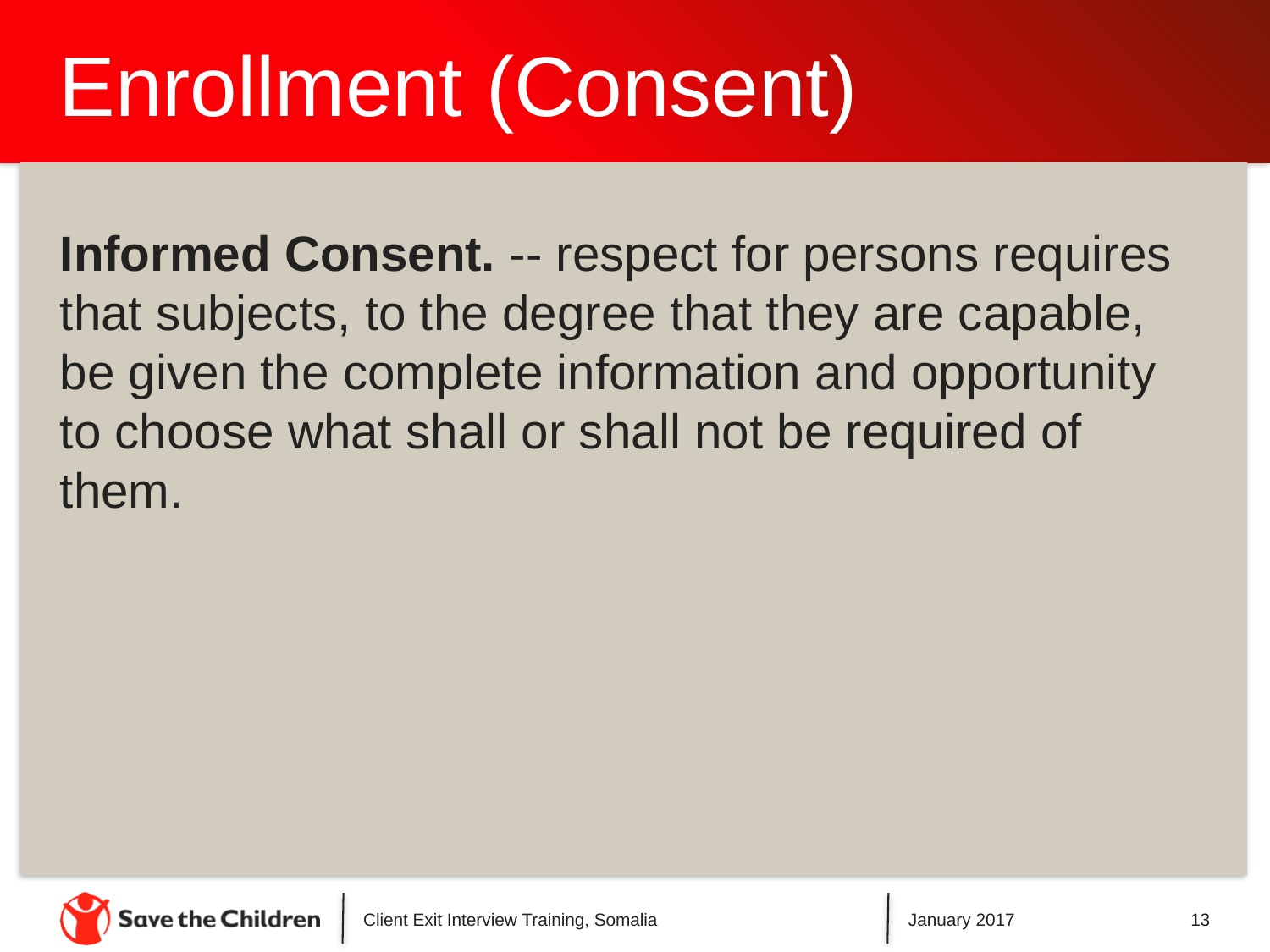

# Enrollment (Consent)
Informed Consent. -- respect for persons requires that subjects, to the degree that they are capable, be given the complete information and opportunity to choose what shall or shall not be required of them.

Client Exit Interview Training, Somalia
January 2017
13